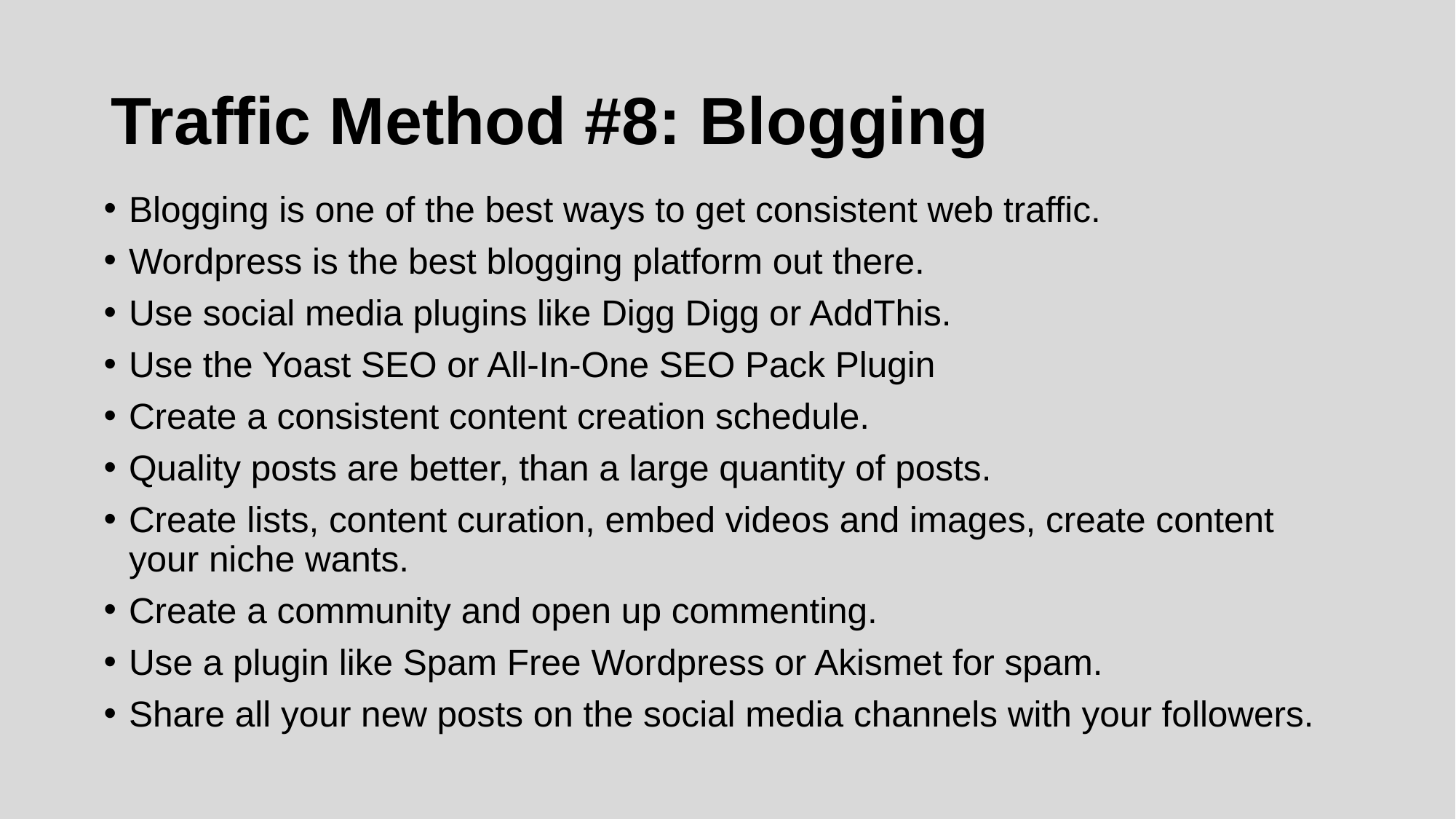

# Traffic Method #8: Blogging
Blogging is one of the best ways to get consistent web traffic.
Wordpress is the best blogging platform out there.
Use social media plugins like Digg Digg or AddThis.
Use the Yoast SEO or All-In-One SEO Pack Plugin
Create a consistent content creation schedule.
Quality posts are better, than a large quantity of posts.
Create lists, content curation, embed videos and images, create content your niche wants.
Create a community and open up commenting.
Use a plugin like Spam Free Wordpress or Akismet for spam.
Share all your new posts on the social media channels with your followers.